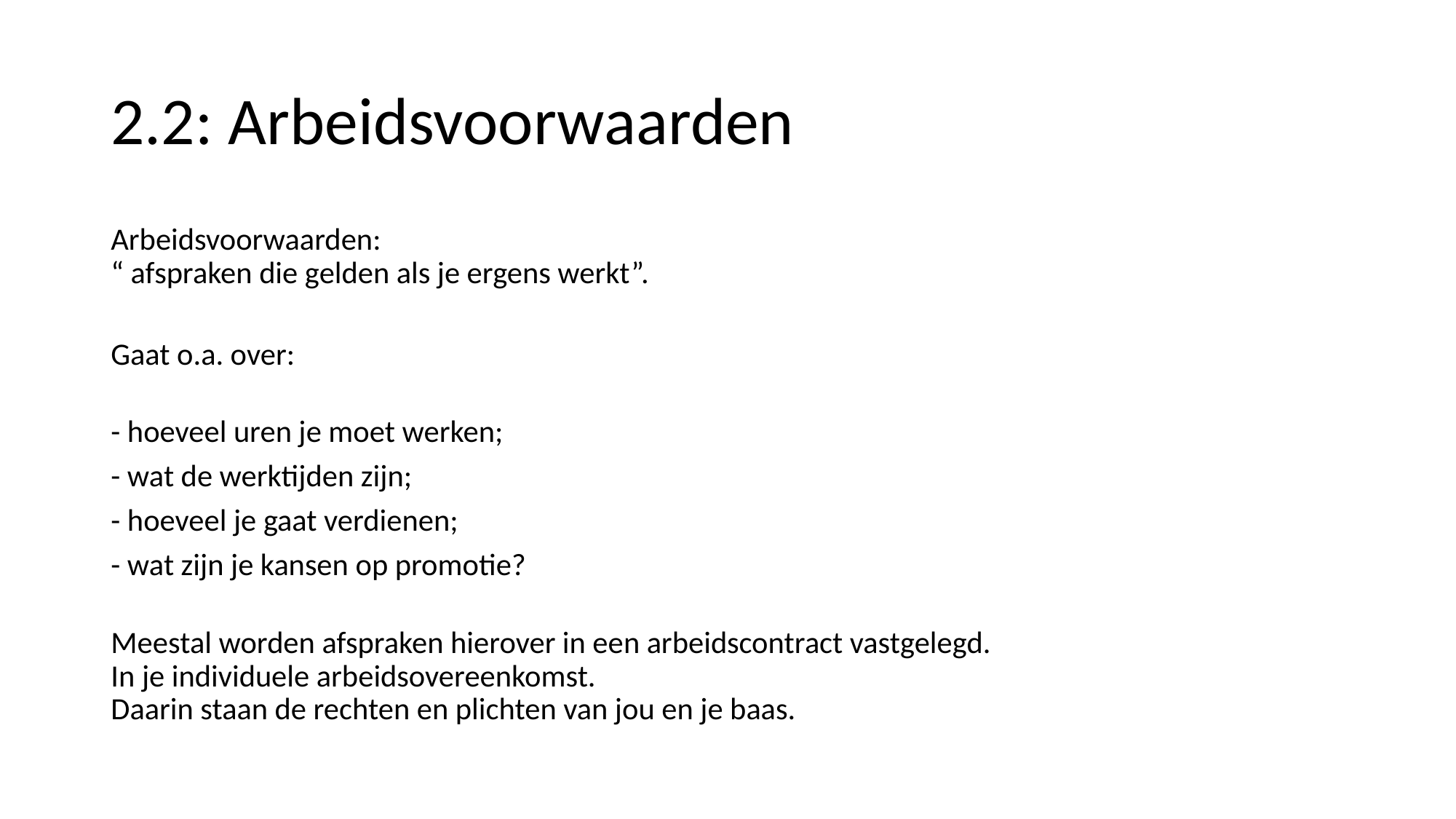

# 2.2: Arbeidsvoorwaarden
Arbeidsvoorwaarden:
“ afspraken die gelden als je ergens werkt”.
Gaat o.a. over:
- hoeveel uren je moet werken;
- wat de werktijden zijn;
- hoeveel je gaat verdienen;
- wat zijn je kansen op promotie?
Meestal worden afspraken hierover in een arbeidscontract vastgelegd.
In je individuele arbeidsovereenkomst.
Daarin staan de rechten en plichten van jou en je baas.